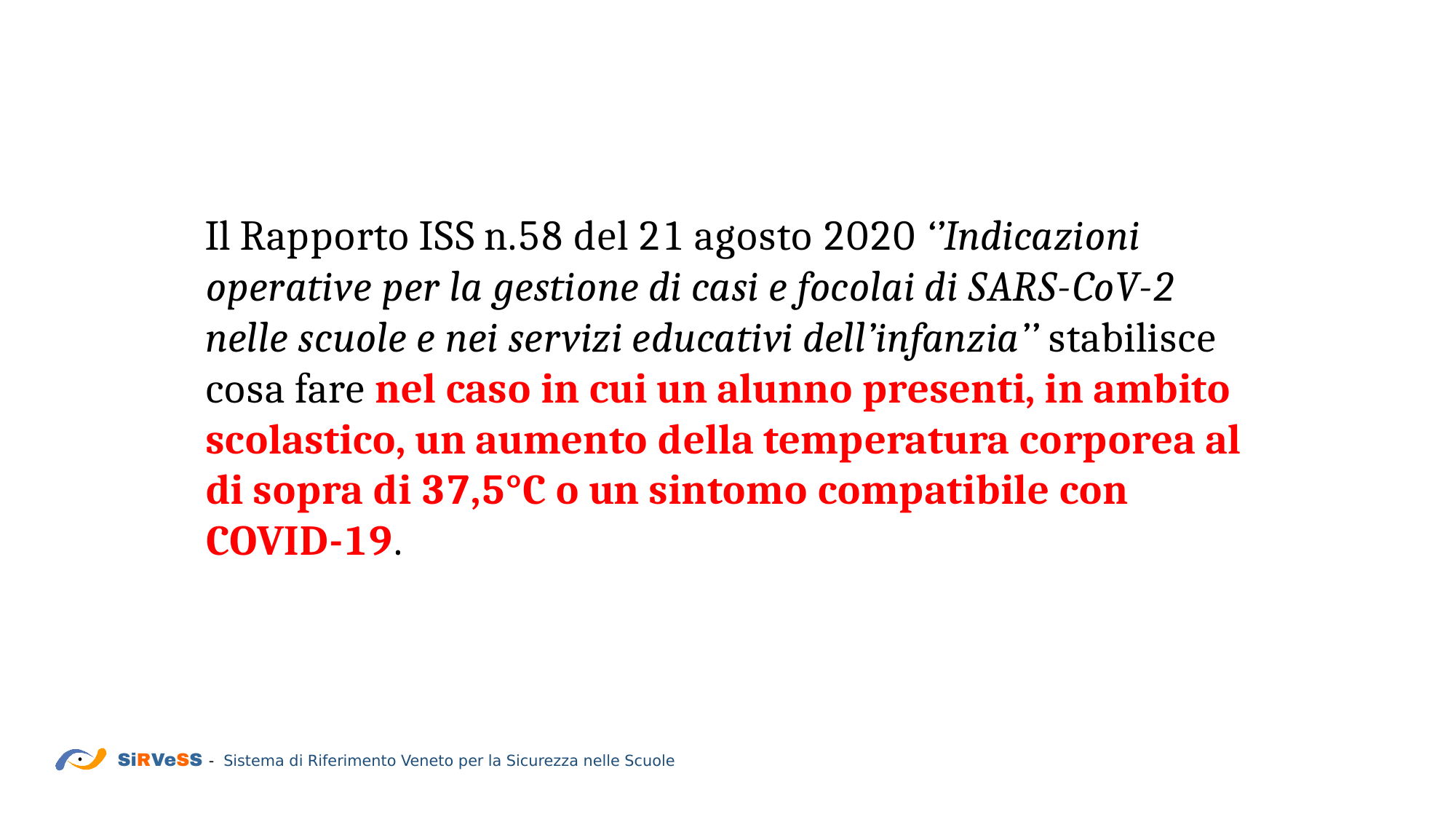

Il Rapporto ISS n.58 del 21 agosto 2020 ‘’Indicazioni operative per la gestione di casi e focolai di SARS-CoV-2 nelle scuole e nei servizi educativi dell’infanzia’’ stabilisce cosa fare nel caso in cui un alunno presenti, in ambito scolastico, un aumento della temperatura corporea al di sopra di 37,5°C o un sintomo compatibile con COVID-19.